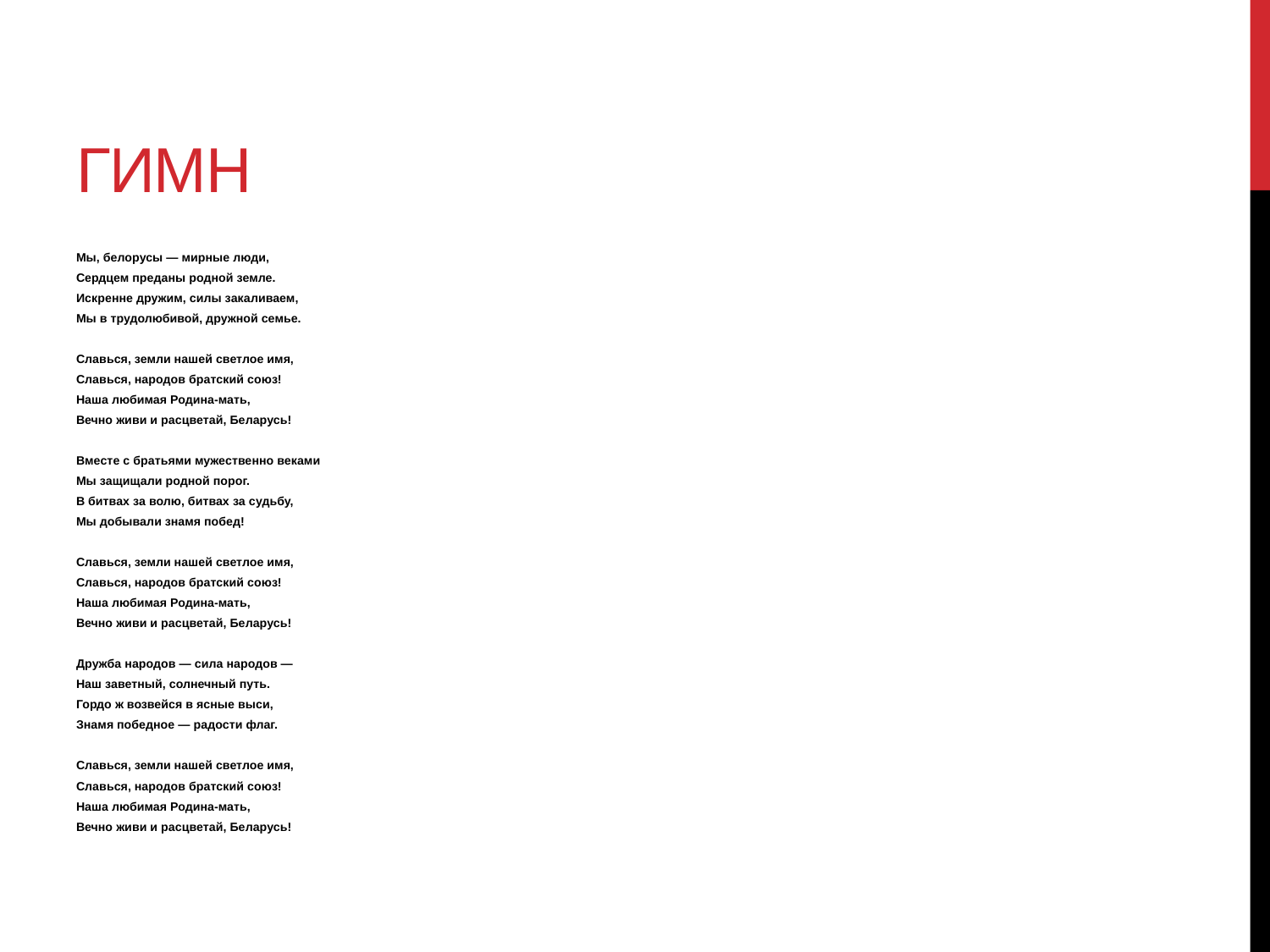

# Гимн
Мы, белорусы — мирные люди,
Сердцем преданы родной земле.
Искренне дружим, силы закаливаем,
Мы в трудолюбивой, дружной семье.

Славься, земли нашей светлое имя,
Славься, народов братский союз!
Наша любимая Родина-мать,
Вечно живи и расцветай, Беларусь!

Вместе с братьями мужественно веками
Мы защищали родной порог.
В битвах за волю, битвах за судьбу,
Мы добывали знамя побед!

Славься, земли нашей светлое имя,
Славься, народов братский союз!
Наша любимая Родина-мать,
Вечно живи и расцветай, Беларусь!

Дружба народов — сила народов —
Наш заветный, солнечный путь.
Гордо ж возвейся в ясные выси,
Знамя победное — радости флаг.

Славься, земли нашей светлое имя,
Славься, народов братский союз!
Наша любимая Родина-мать,
Вечно живи и расцветай, Беларусь!